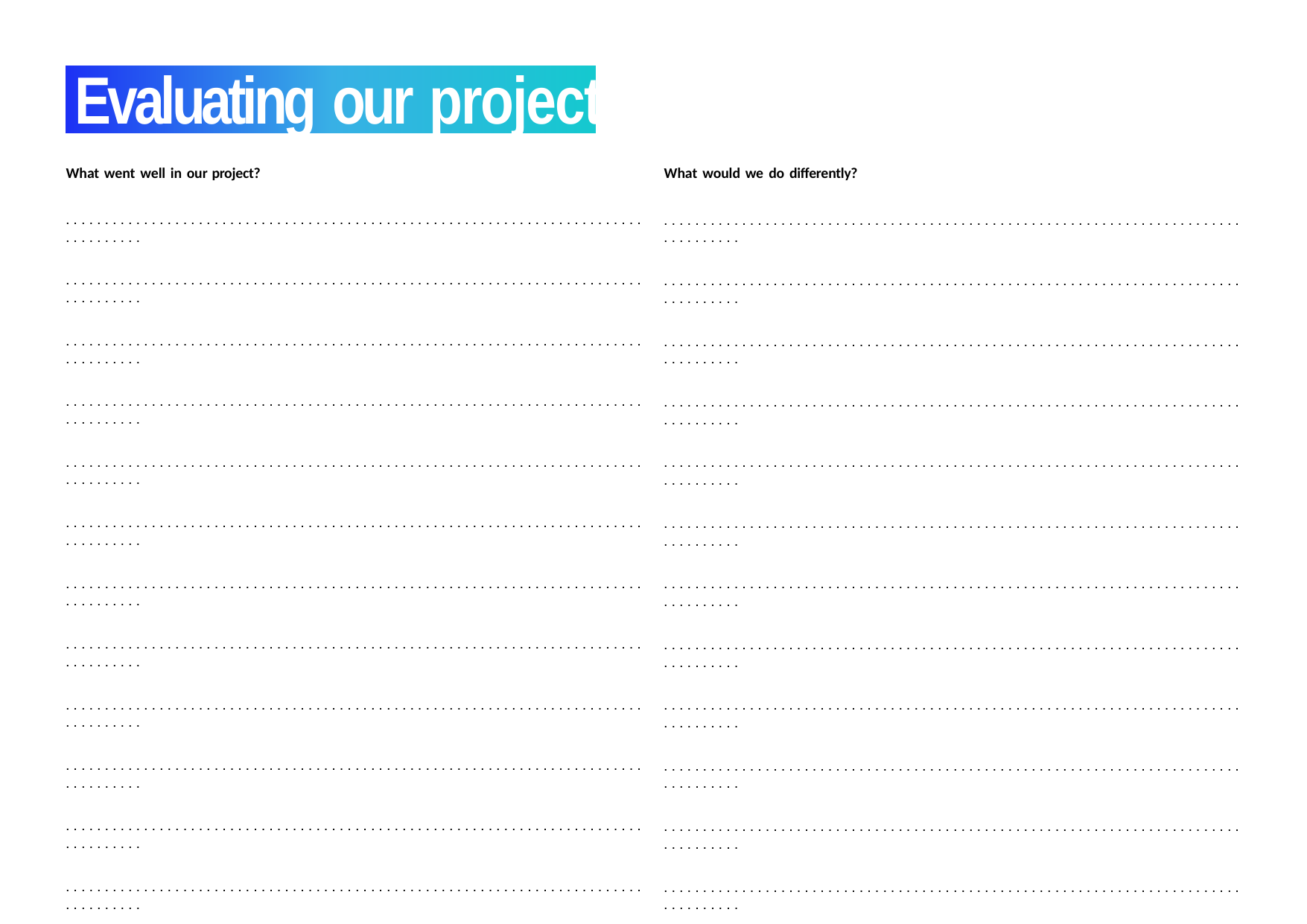

# Evaluating our project
What would we do differently?
What went well in our project?

. . . . . . . . . . . . . . . . . . . . . . . . . . . . . . . . . . . . . . . . . . . . . . . . . . . . . . . . . . . . . . . . . . . . . . . . . . . . . . . . . . . .

. . . . . . . . . . . . . . . . . . . . . . . . . . . . . . . . . . . . . . . . . . . . . . . . . . . . . . . . . . . . . . . . . . . . . . . . . . . . . . . . . . . .

. . . . . . . . . . . . . . . . . . . . . . . . . . . . . . . . . . . . . . . . . . . . . . . . . . . . . . . . . . . . . . . . . . . . . . . . . . . . . . . . . . . .

. . . . . . . . . . . . . . . . . . . . . . . . . . . . . . . . . . . . . . . . . . . . . . . . . . . . . . . . . . . . . . . . . . . . . . . . . . . . . . . . . . . .

. . . . . . . . . . . . . . . . . . . . . . . . . . . . . . . . . . . . . . . . . . . . . . . . . . . . . . . . . . . . . . . . . . . . . . . . . . . . . . . . . . . .

. . . . . . . . . . . . . . . . . . . . . . . . . . . . . . . . . . . . . . . . . . . . . . . . . . . . . . . . . . . . . . . . . . . . . . . . . . . . . . . . . . . .

. . . . . . . . . . . . . . . . . . . . . . . . . . . . . . . . . . . . . . . . . . . . . . . . . . . . . . . . . . . . . . . . . . . . . . . . . . . . . . . . . . . .

. . . . . . . . . . . . . . . . . . . . . . . . . . . . . . . . . . . . . . . . . . . . . . . . . . . . . . . . . . . . . . . . . . . . . . . . . . . . . . . . . . . .

. . . . . . . . . . . . . . . . . . . . . . . . . . . . . . . . . . . . . . . . . . . . . . . . . . . . . . . . . . . . . . . . . . . . . . . . . . . . . . . . . . . .

. . . . . . . . . . . . . . . . . . . . . . . . . . . . . . . . . . . . . . . . . . . . . . . . . . . . . . . . . . . . . . . . . . . . . . . . . . . . . . . . . . . .

. . . . . . . . . . . . . . . . . . . . . . . . . . . . . . . . . . . . . . . . . . . . . . . . . . . . . . . . . . . . . . . . . . . . . . . . . . . . . . . . . . . .

. . . . . . . . . . . . . . . . . . . . . . . . . . . . . . . . . . . . . . . . . . . . . . . . . . . . . . . . . . . . . . . . . . . . . . . . . . . . . . . . . . . .

. . . . . . . . . . . . . . . . . . . . . . . . . . . . . . . . . . . . . . . . . . . . . . . . . . . . . . . . . . . . . . . . . . . . . . . . . . . . . . . . . . . .

. . . . . . . . . . . . . . . . . . . . . . . . . . . . . . . . . . . . . . . . . . . . . . . . . . . . . . . . . . . . . . . . . . . . . . . . . . . . . . . . . . . .

. . . . . . . . . . . . . . . . . . . . . . . . . . . . . . . . . . . . . . . . . . . . . . . . . . . . . . . . . . . . . . . . . . . . . . . . . . . . . . . . . . . .

. . . . . . . . . . . . . . . . . . . . . . . . . . . . . . . . . . . . . . . . . . . . . . . . . . . . . . . . . . . . . . . . . . . . . . . . . . . . . . . . . . . .

12	THIS IS ENGINEERING: SUSTAINABLE FUTURES
. . . . . . . . . . . . . . . . . . . . . . . . . . . . . . . . . . . . . . . . . . . . . . . . . . . . . . . . . . . . . . . . . . . . . . . . . . . . . . . . . . . .

. . . . . . . . . . . . . . . . . . . . . . . . . . . . . . . . . . . . . . . . . . . . . . . . . . . . . . . . . . . . . . . . . . . . . . . . . . . . . . . . . . . .

. . . . . . . . . . . . . . . . . . . . . . . . . . . . . . . . . . . . . . . . . . . . . . . . . . . . . . . . . . . . . . . . . . . . . . . . . . . . . . . . . . . .

. . . . . . . . . . . . . . . . . . . . . . . . . . . . . . . . . . . . . . . . . . . . . . . . . . . . . . . . . . . . . . . . . . . . . . . . . . . . . . . . . . . .

. . . . . . . . . . . . . . . . . . . . . . . . . . . . . . . . . . . . . . . . . . . . . . . . . . . . . . . . . . . . . . . . . . . . . . . . . . . . . . . . . . . .

. . . . . . . . . . . . . . . . . . . . . . . . . . . . . . . . . . . . . . . . . . . . . . . . . . . . . . . . . . . . . . . . . . . . . . . . . . . . . . . . . . . .

. . . . . . . . . . . . . . . . . . . . . . . . . . . . . . . . . . . . . . . . . . . . . . . . . . . . . . . . . . . . . . . . . . . . . . . . . . . . . . . . . . . .

. . . . . . . . . . . . . . . . . . . . . . . . . . . . . . . . . . . . . . . . . . . . . . . . . . . . . . . . . . . . . . . . . . . . . . . . . . . . . . . . . . . .

. . . . . . . . . . . . . . . . . . . . . . . . . . . . . . . . . . . . . . . . . . . . . . . . . . . . . . . . . . . . . . . . . . . . . . . . . . . . . . . . . . . .

. . . . . . . . . . . . . . . . . . . . . . . . . . . . . . . . . . . . . . . . . . . . . . . . . . . . . . . . . . . . . . . . . . . . . . . . . . . . . . . . . . . .

. . . . . . . . . . . . . . . . . . . . . . . . . . . . . . . . . . . . . . . . . . . . . . . . . . . . . . . . . . . . . . . . . . . . . . . . . . . . . . . . . . . .

. . . . . . . . . . . . . . . . . . . . . . . . . . . . . . . . . . . . . . . . . . . . . . . . . . . . . . . . . . . . . . . . . . . . . . . . . . . . . . . . . . . .

. . . . . . . . . . . . . . . . . . . . . . . . . . . . . . . . . . . . . . . . . . . . . . . . . . . . . . . . . . . . . . . . . . . . . . . . . . . . . . . . . . . .

. . . . . . . . . . . . . . . . . . . . . . . . . . . . . . . . . . . . . . . . . . . . . . . . . . . . . . . . . . . . . . . . . . . . . . . . . . . . . . . . . . . .

. . . . . . . . . . . . . . . . . . . . . . . . . . . . . . . . . . . . . . . . . . . . . . . . . . . . . . . . . . . . . . . . . . . . . . . . . . . . . . . . . . . .

. . . . . . . . . . . . . . . . . . . . . . . . . . . . . . . . . . . . . . . . . . . . . . . . . . . . . . . . . . . . . . . . . . . . . . . . . . . . . . . . . . . .